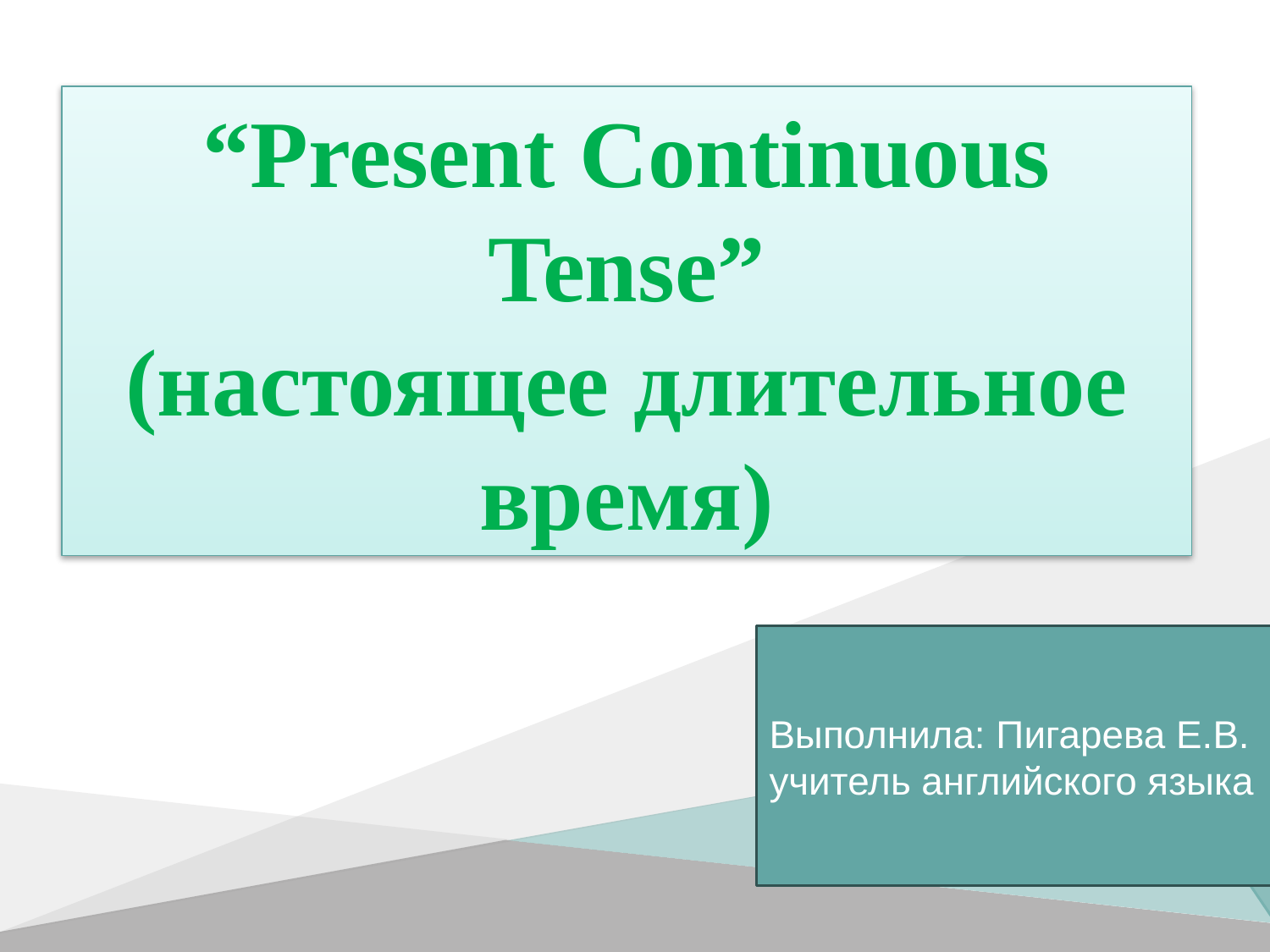

“Present Continuous Tense”
(настоящее длительное время)

#
Выполнила: Пигарева Е.В.
учитель английского языка